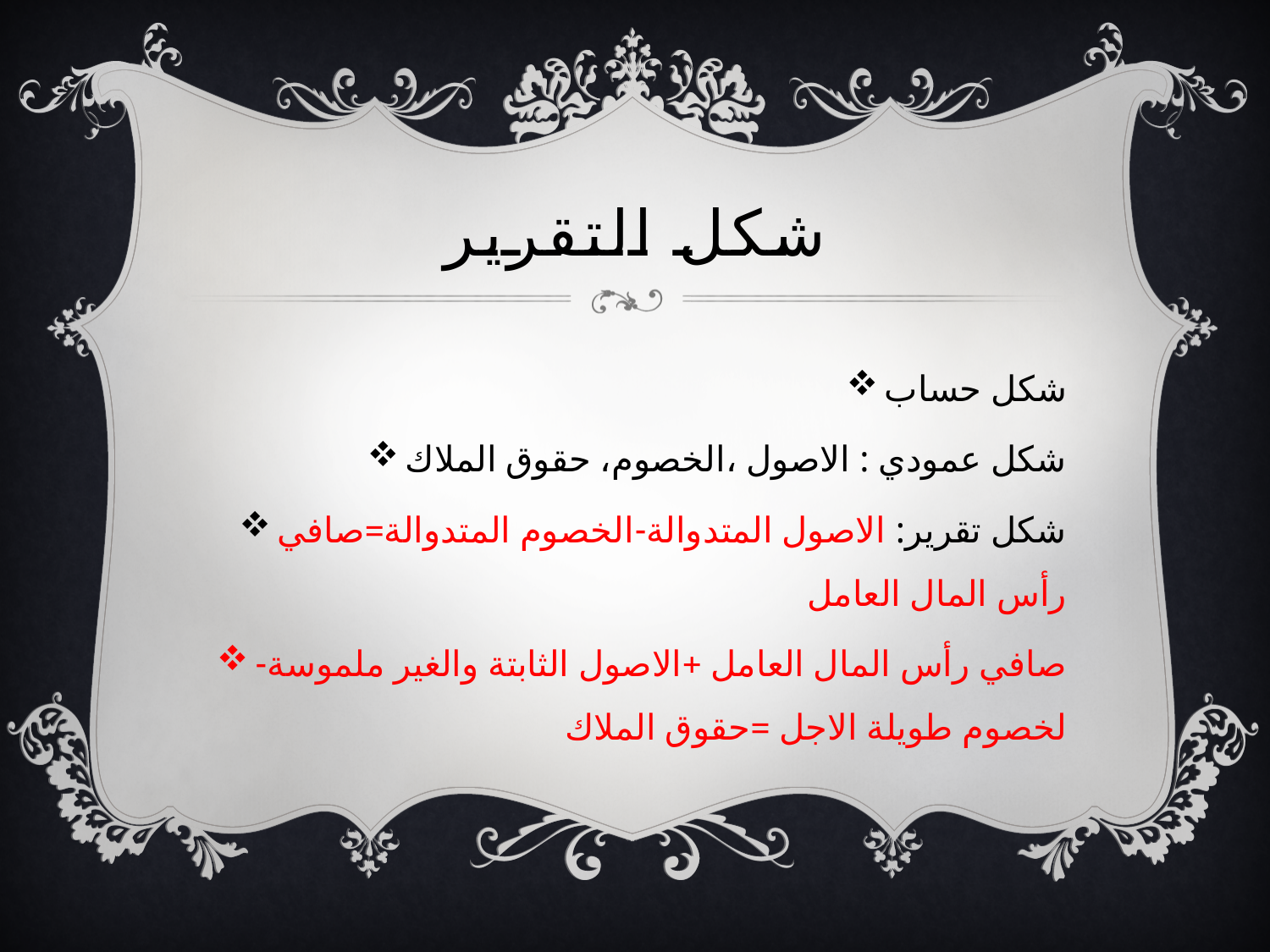

# شكل التقرير
شكل حساب
شكل عمودي : الاصول ،الخصوم، حقوق الملاك
شكل تقرير: الاصول المتدوالة-الخصوم المتدوالة=صافي رأس المال العامل
صافي رأس المال العامل +الاصول الثابتة والغير ملموسة- لخصوم طويلة الاجل =حقوق الملاك